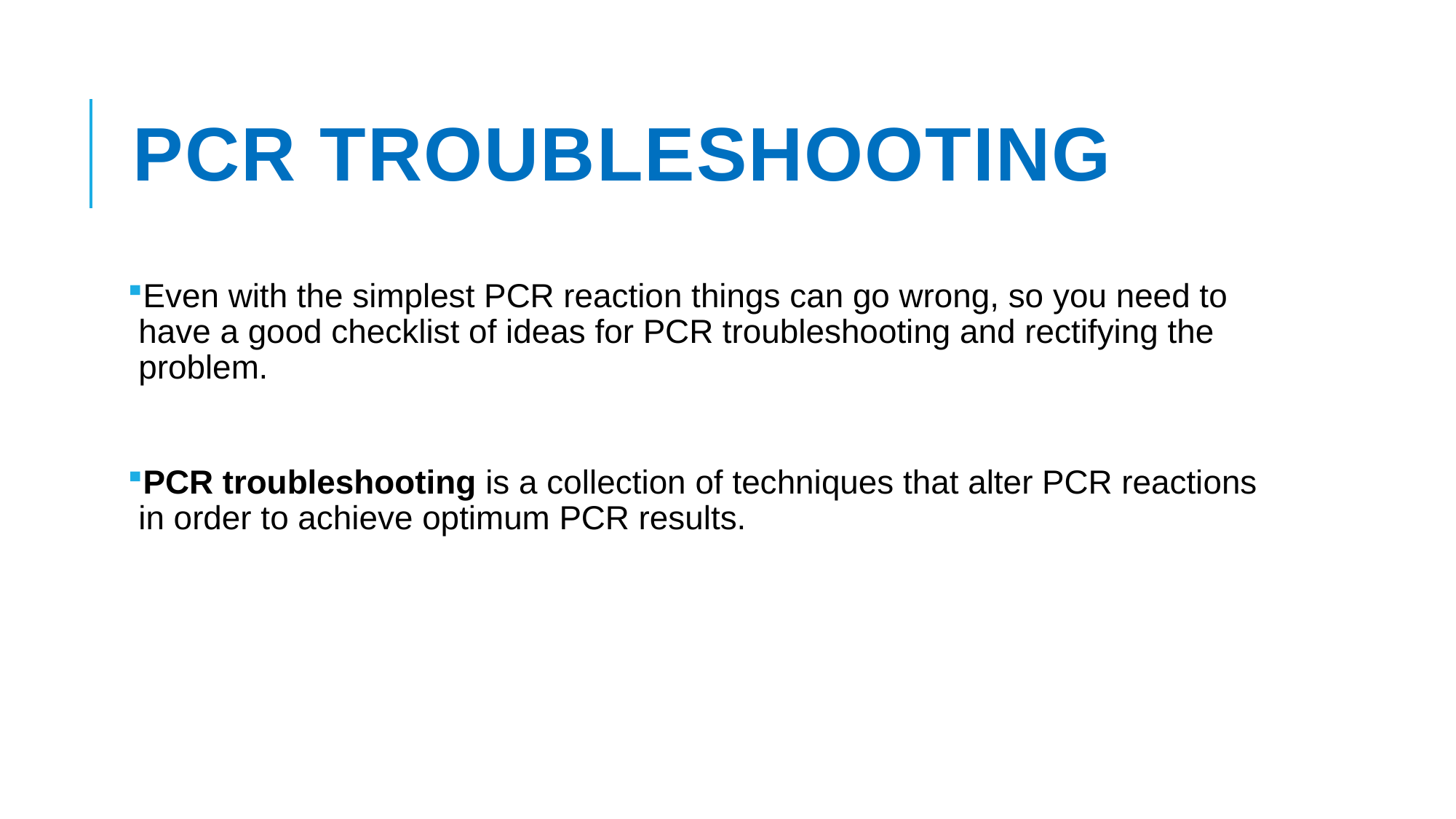

# PCR troubleshooting
Even with the simplest PCR reaction things can go wrong, so you need to have a good checklist of ideas for PCR troubleshooting and rectifying the problem.

PCR troubleshooting is a collection of techniques that alter PCR reactions in order to achieve optimum PCR results.